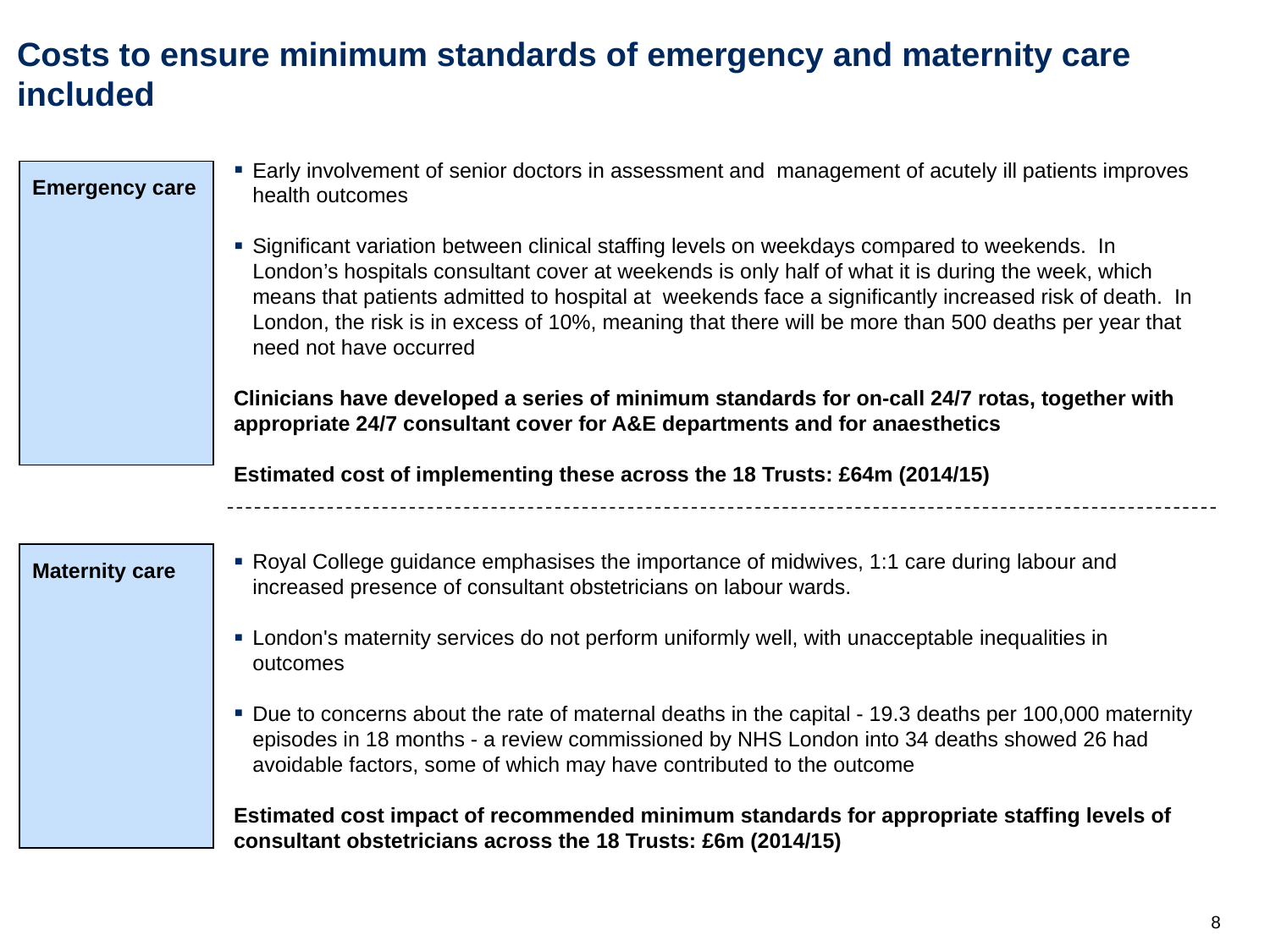

# Costs to ensure minimum standards of emergency and maternity care included
Early involvement of senior doctors in assessment and  management of acutely ill patients improves health outcomes

Significant variation between clinical staffing levels on weekdays compared to weekends.  In London’s hospitals consultant cover at weekends is only half of what it is during the week, which means that patients admitted to hospital at  weekends face a significantly increased risk of death.  In London, the risk is in excess of 10%, meaning that there will be more than 500 deaths per year that need not have occurred

Clinicians have developed a series of minimum standards for on-call 24/7 rotas, together with appropriate 24/7 consultant cover for A&E departments and for anaesthetics

Estimated cost of implementing these across the 18 Trusts: £64m (2014/15)
Emergency care

Maternity care

Royal College guidance emphasises the importance of midwives, 1:1 care during labour and increased presence of consultant obstetricians on labour wards.

London's maternity services do not perform uniformly well, with unacceptable inequalities in outcomes

Due to concerns about the rate of maternal deaths in the capital - 19.3 deaths per 100,000 maternity episodes in 18 months - a review commissioned by NHS London into 34 deaths showed 26 had avoidable factors, some of which may have contributed to the outcome

Estimated cost impact of recommended minimum standards for appropriate staffing levels of consultant obstetricians across the 18 Trusts: £6m (2014/15)
8